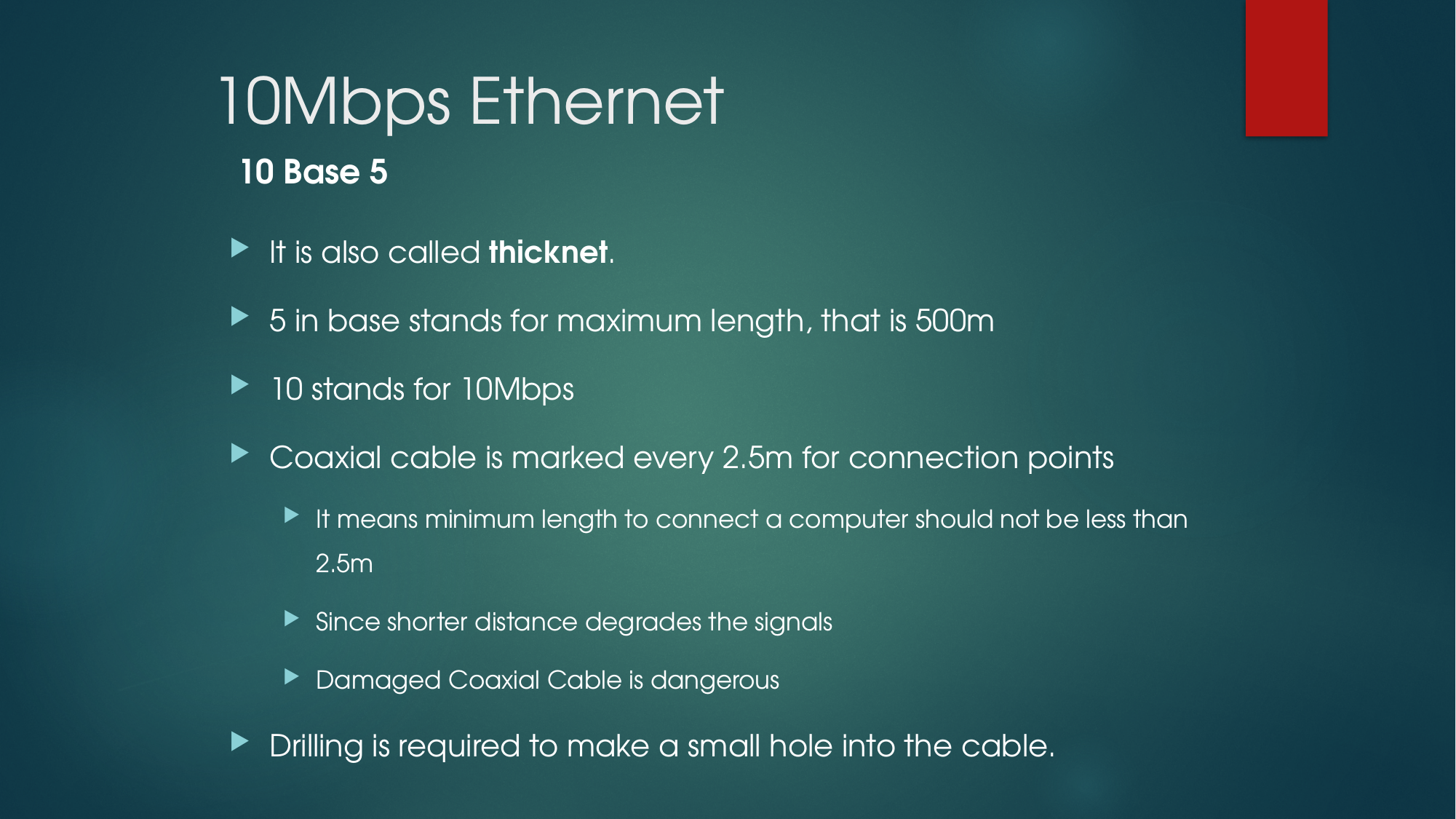

# 10Mbps Ethernet
10 Base 5
It is also called thicknet.
5 in base stands for maximum length, that is 500m
10 stands for 10Mbps
Coaxial cable is marked every 2.5m for connection points
It means minimum length to connect a computer should not be less than 2.5m
Since shorter distance degrades the signals
Damaged Coaxial Cable is dangerous
Drilling is required to make a small hole into the cable.